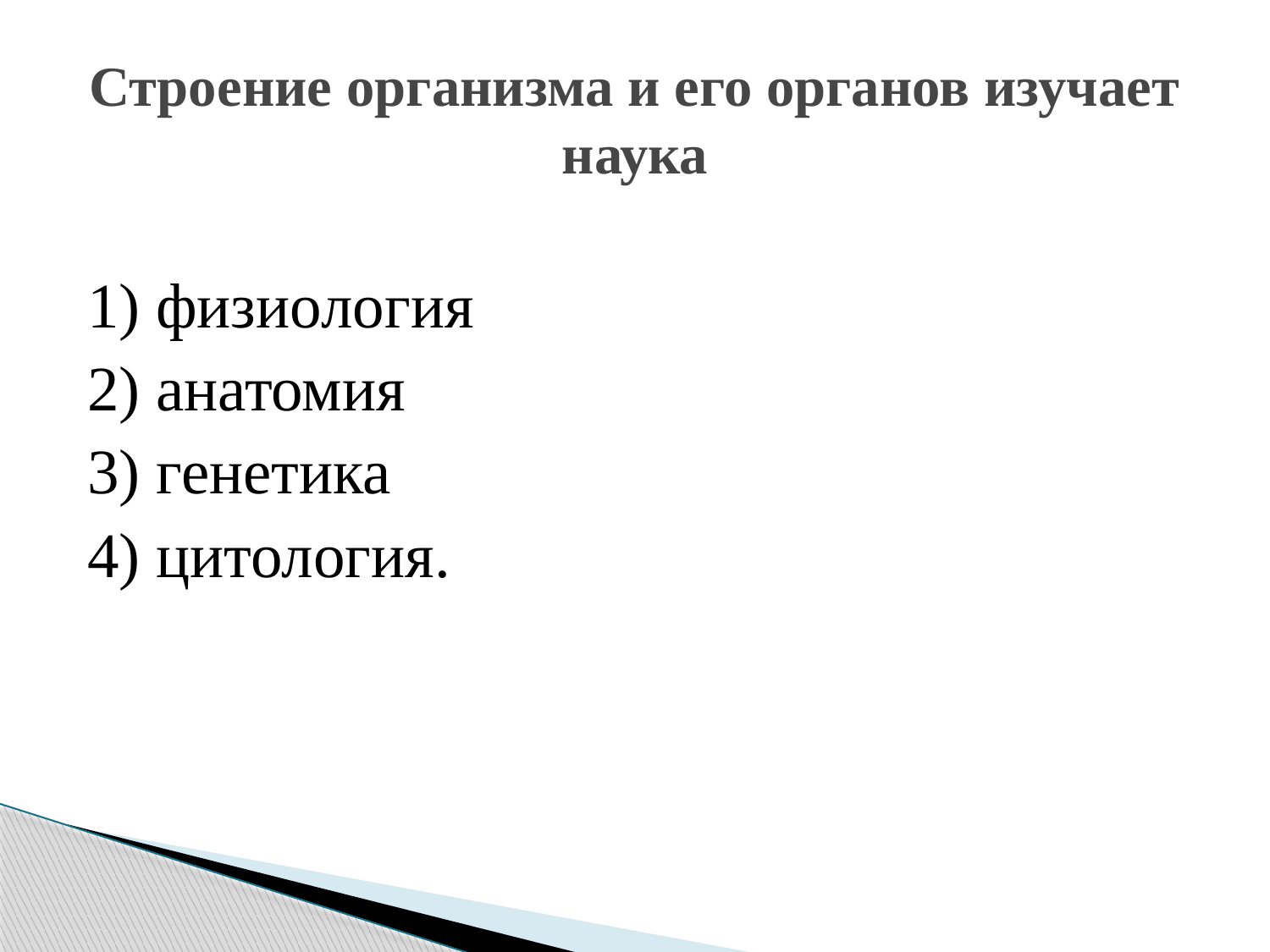

# Строение организма и его органов изучает наука
1) физиология
2) анатомия
3) генетика
4) цитология.